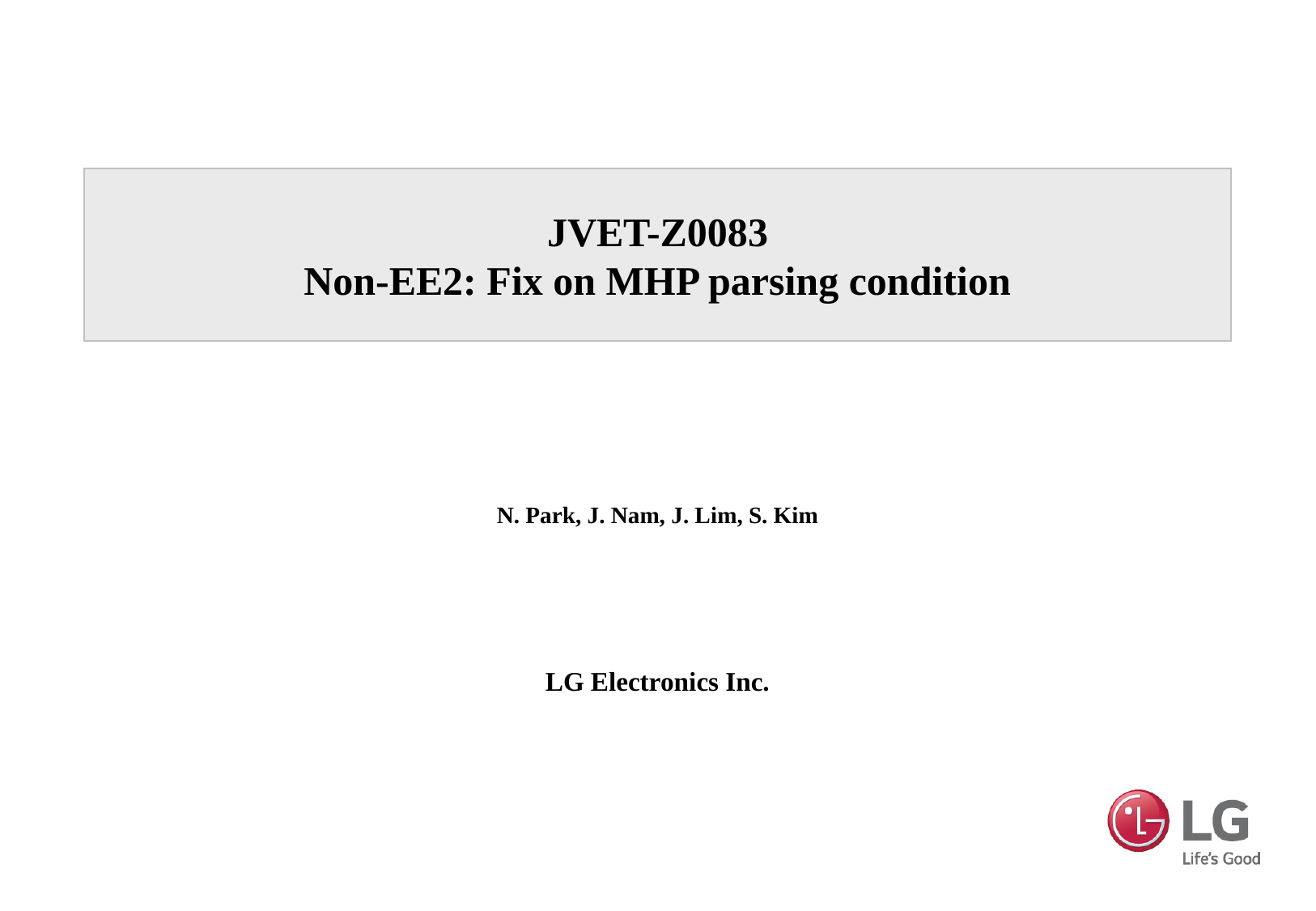

# JVET-Z0083 Non-EE2: Fix on MHP parsing condition
N. Park, J. Nam, J. Lim, S. Kim